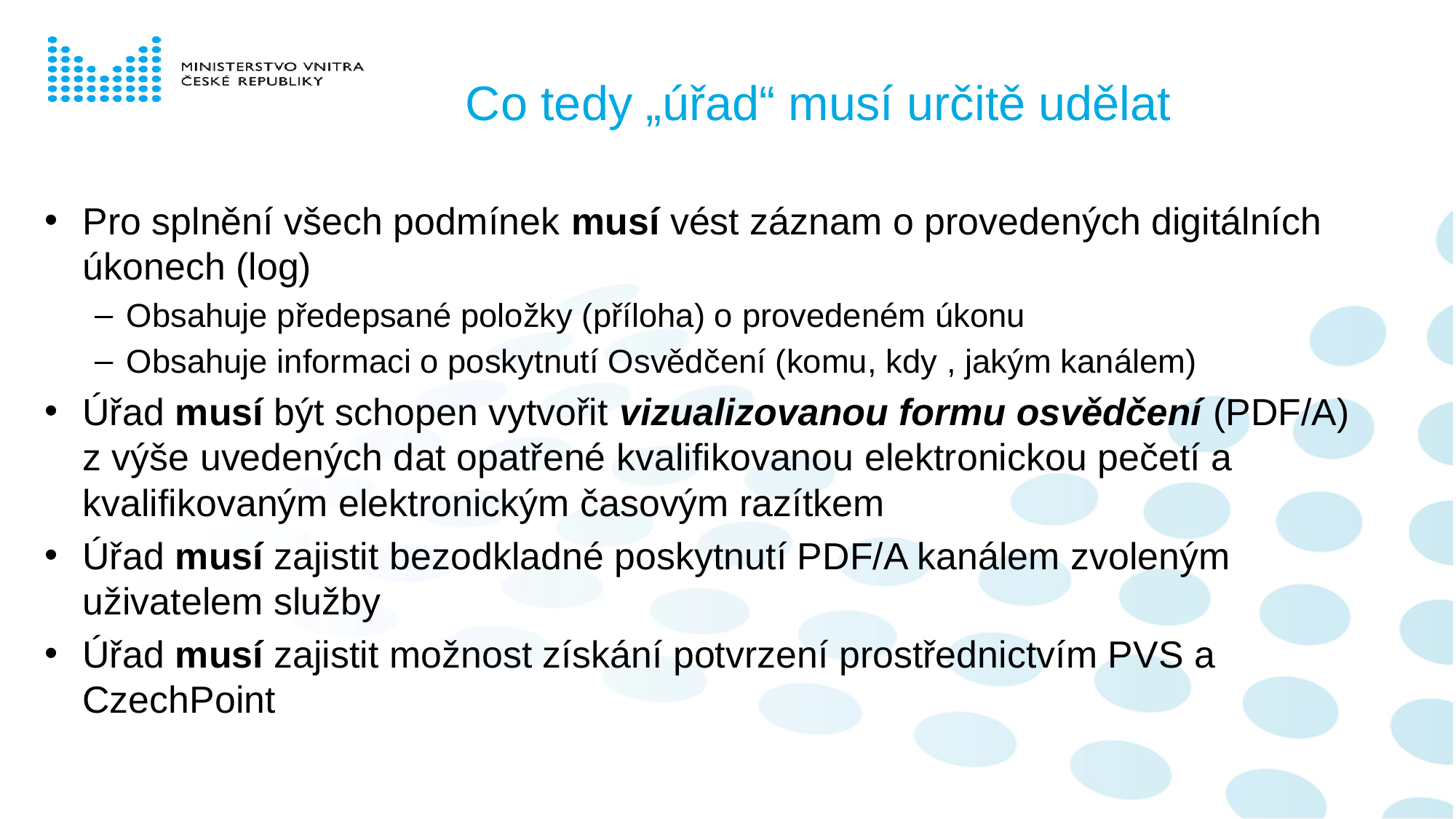

# Co tedy „úřad“ musí určitě udělat
Pro splnění všech podmínek musí vést záznam o provedených digitálních úkonech (log)
Obsahuje předepsané položky (příloha) o provedeném úkonu
Obsahuje informaci o poskytnutí Osvědčení (komu, kdy , jakým kanálem)
Úřad musí být schopen vytvořit vizualizovanou formu osvědčení (PDF/A) z výše uvedených dat opatřené kvalifikovanou elektronickou pečetí a kvalifikovaným elektronickým časovým razítkem
Úřad musí zajistit bezodkladné poskytnutí PDF/A kanálem zvoleným uživatelem služby
Úřad musí zajistit možnost získání potvrzení prostřednictvím PVS a CzechPoint